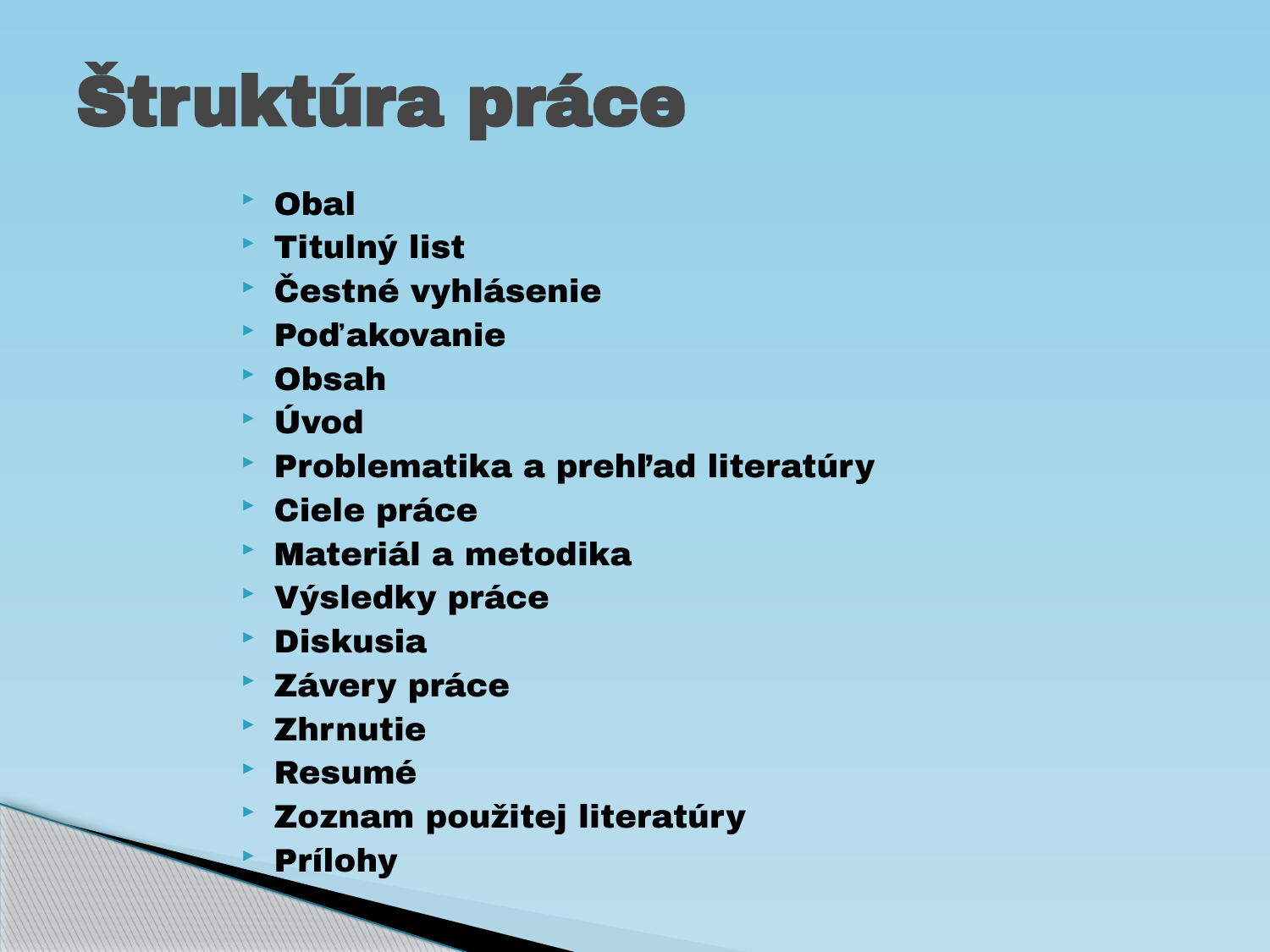

# Štruktúra práce
Obal
Titulný list
Čestné vyhlásenie
Poďakovanie
Obsah
Úvod
Problematika a prehľad literatúry
Ciele práce
Materiál a metodika
Výsledky práce
Diskusia
Závery práce
Zhrnutie
Resumé
Zoznam použitej literatúry
Prílohy